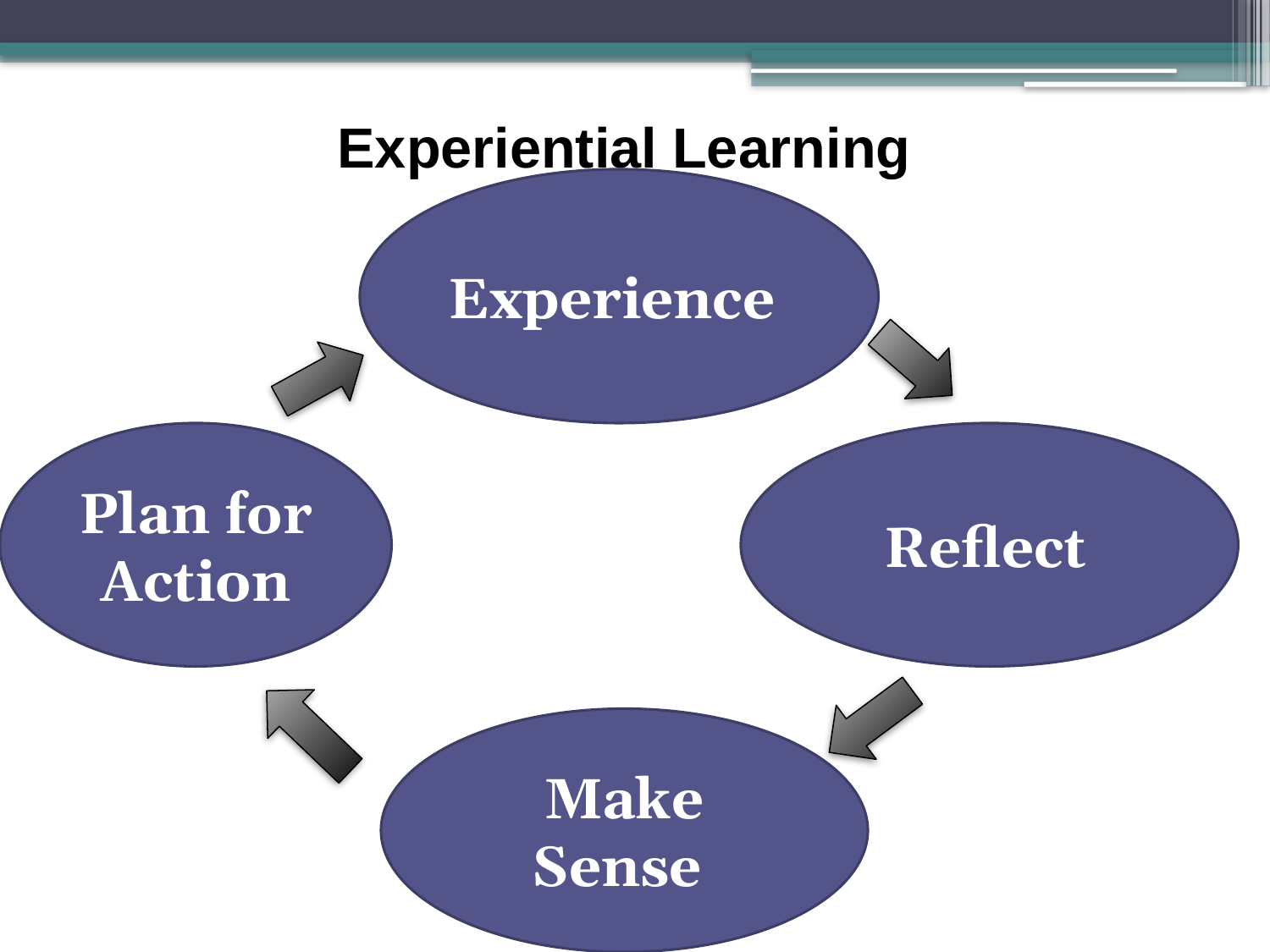

Experiential Learning
Experience

Plan for Action
Reflect

Make Sense